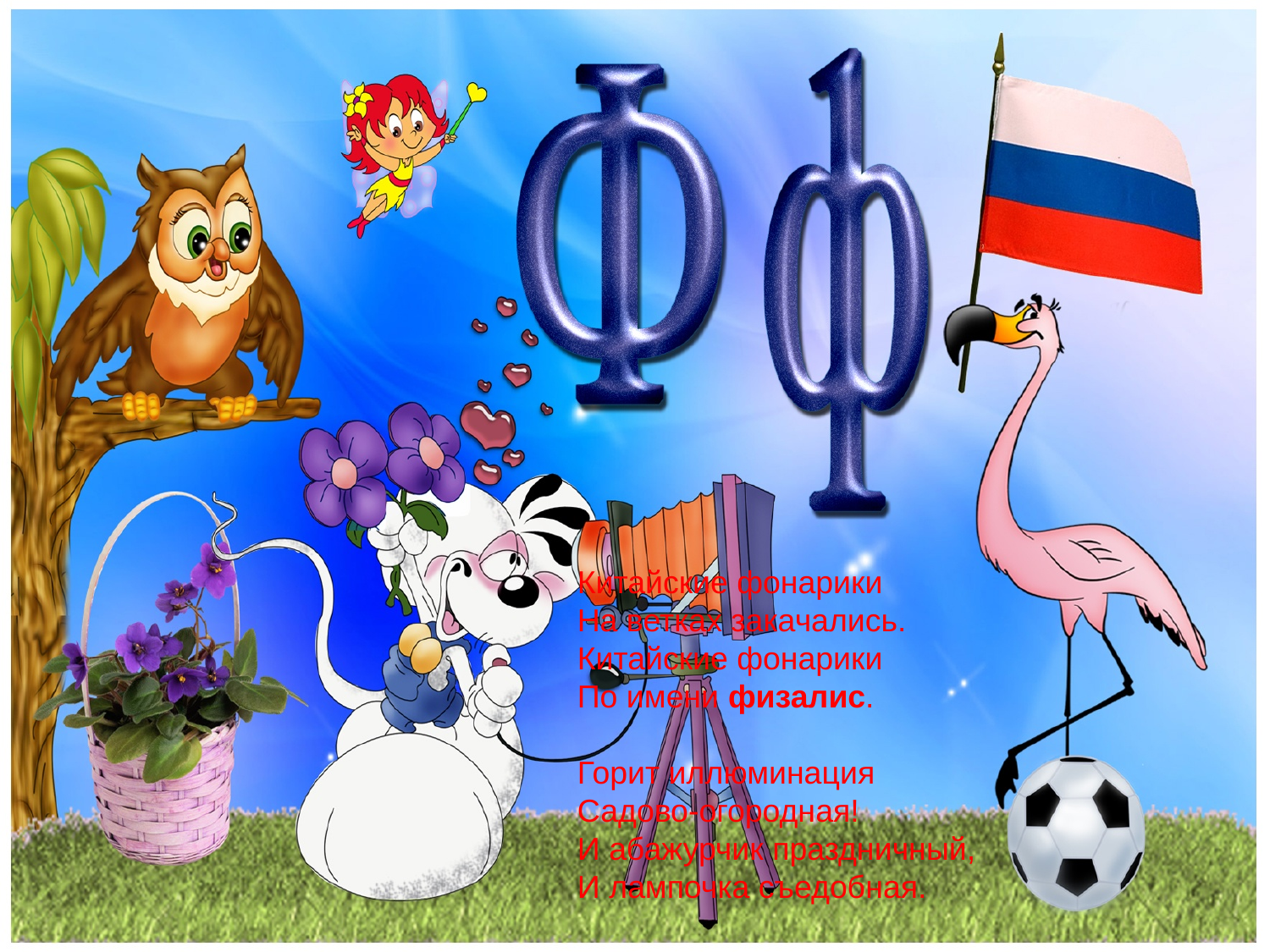

Китайские фонарики
На ветках закачались.
Китайские фонарики
По имени физалис.
Горит иллюминация
Садово-огородная!
И абажурчик праздничный,
И лампочка съедобная.